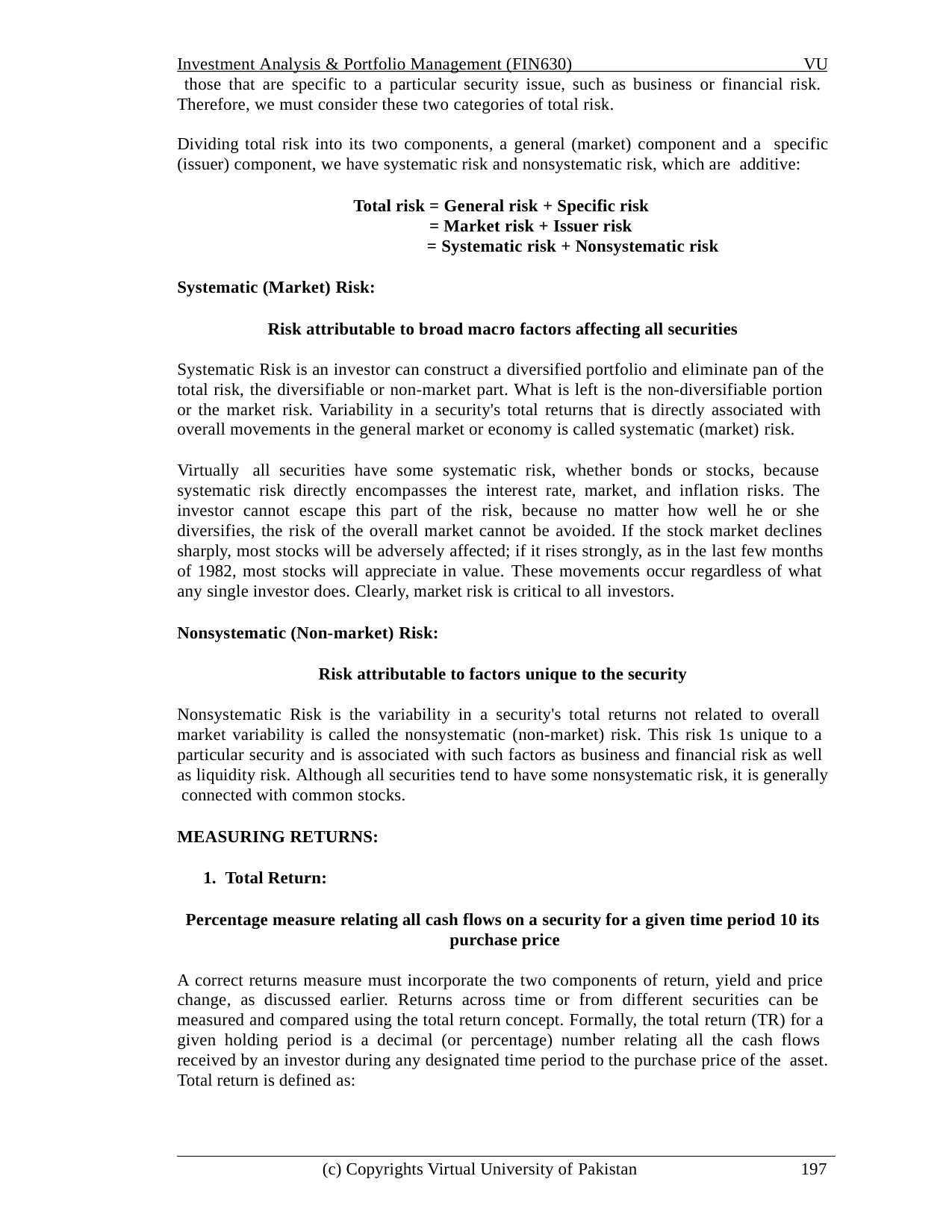

Investment Analysis & Portfolio Management (FIN630)	VU  those that are specific to a particular security issue, such as business or financial risk.  Therefore, we must consider these two categories of total risk.

Dividing total risk into its two components, a general (market) component and a  specific (issuer) component, we have systematic risk and nonsystematic risk, which are  additive:

Total risk = General risk + Specific risk
= Market risk + Issuer risk
= Systematic risk + Nonsystematic risk

Systematic (Market) Risk:

Risk attributable to broad macro factors affecting all securities

Systematic Risk is an investor can construct a diversified portfolio and eliminate pan of the  total risk, the diversifiable or non-market part. What is left is the non-diversifiable portion  or the market risk. Variability in a security's total returns that is directly associated with  overall movements in the general market or economy is called systematic (market) risk.

Virtually all securities have some systematic risk, whether bonds or stocks, because  systematic risk directly encompasses the interest rate, market, and inflation risks. The  investor cannot escape this part of the risk, because no matter how well he or she  diversifies, the risk of the overall market cannot be avoided. If the stock market declines  sharply, most stocks will be adversely affected; if it rises strongly, as in the last few months  of 1982, most stocks will appreciate in value. These movements occur regardless of what  any single investor does. Clearly, market risk is critical to all investors.

Nonsystematic (Non-market) Risk:

Risk attributable to factors unique to the security

Nonsystematic Risk is the variability in a security's total returns not related to overall  market variability is called the nonsystematic (non-market) risk. This risk 1s unique to a  particular security and is associated with such factors as business and financial risk as well  as liquidity risk. Although all securities tend to have some nonsystematic risk, it is generally  connected with common stocks.

MEASURING RETURNS:

1. Total Return:

Percentage measure relating all cash flows on a security for a given time period 10 its  purchase price

A correct returns measure must incorporate the two components of return, yield and price  change, as discussed earlier. Returns across time or from different securities can be  measured and compared using the total return concept. Formally, the total return (TR) for a  given holding period is a decimal (or percentage) number relating all the cash flows  received by an investor during any designated time period to the purchase price of the  asset. Total return is defined as:

(c) Copyrights Virtual University of Pakistan
197